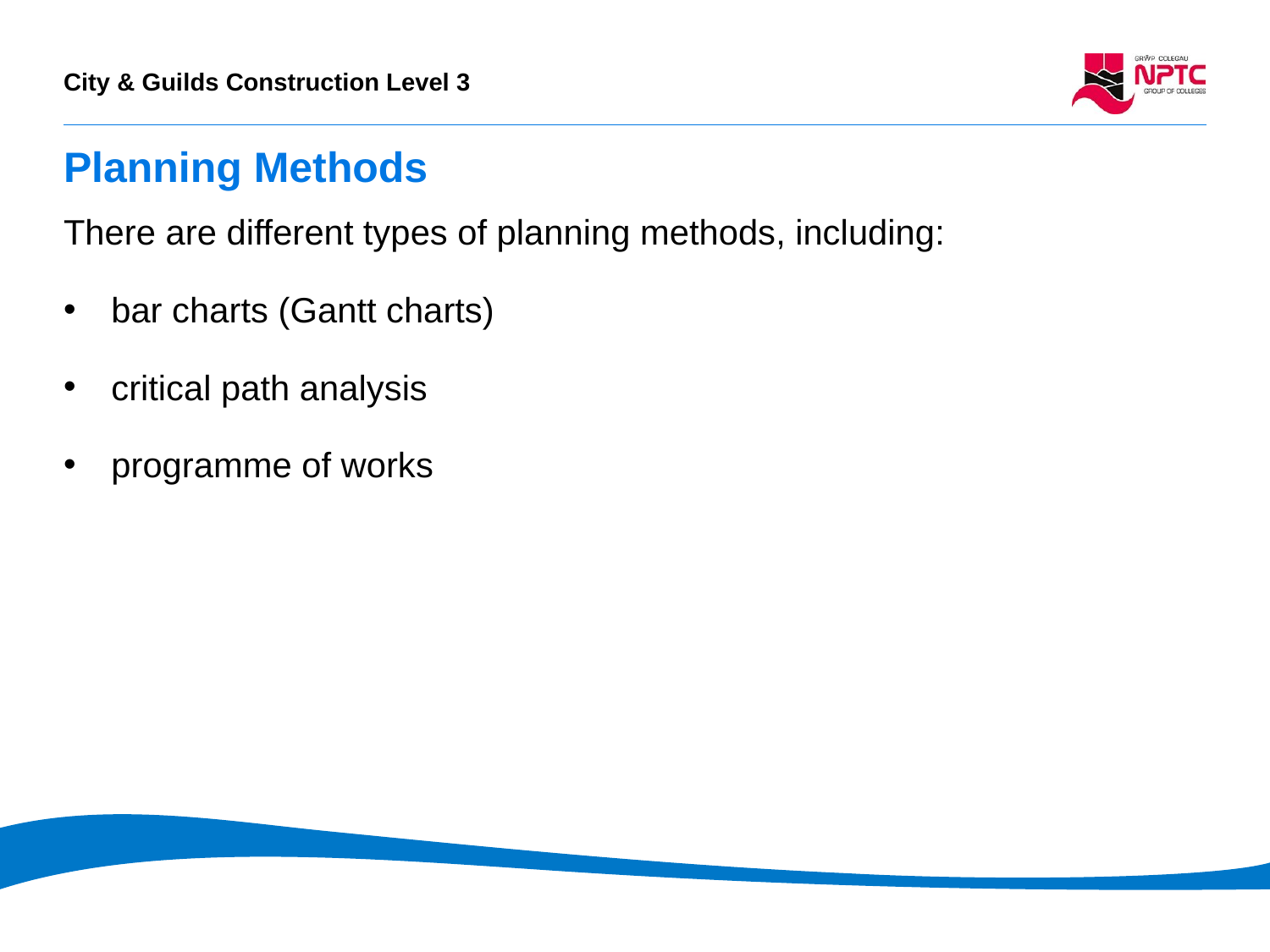

# Planning Methods
There are different types of planning methods, including: ​
bar charts (Gantt charts)​
critical path analysis​
programme of works